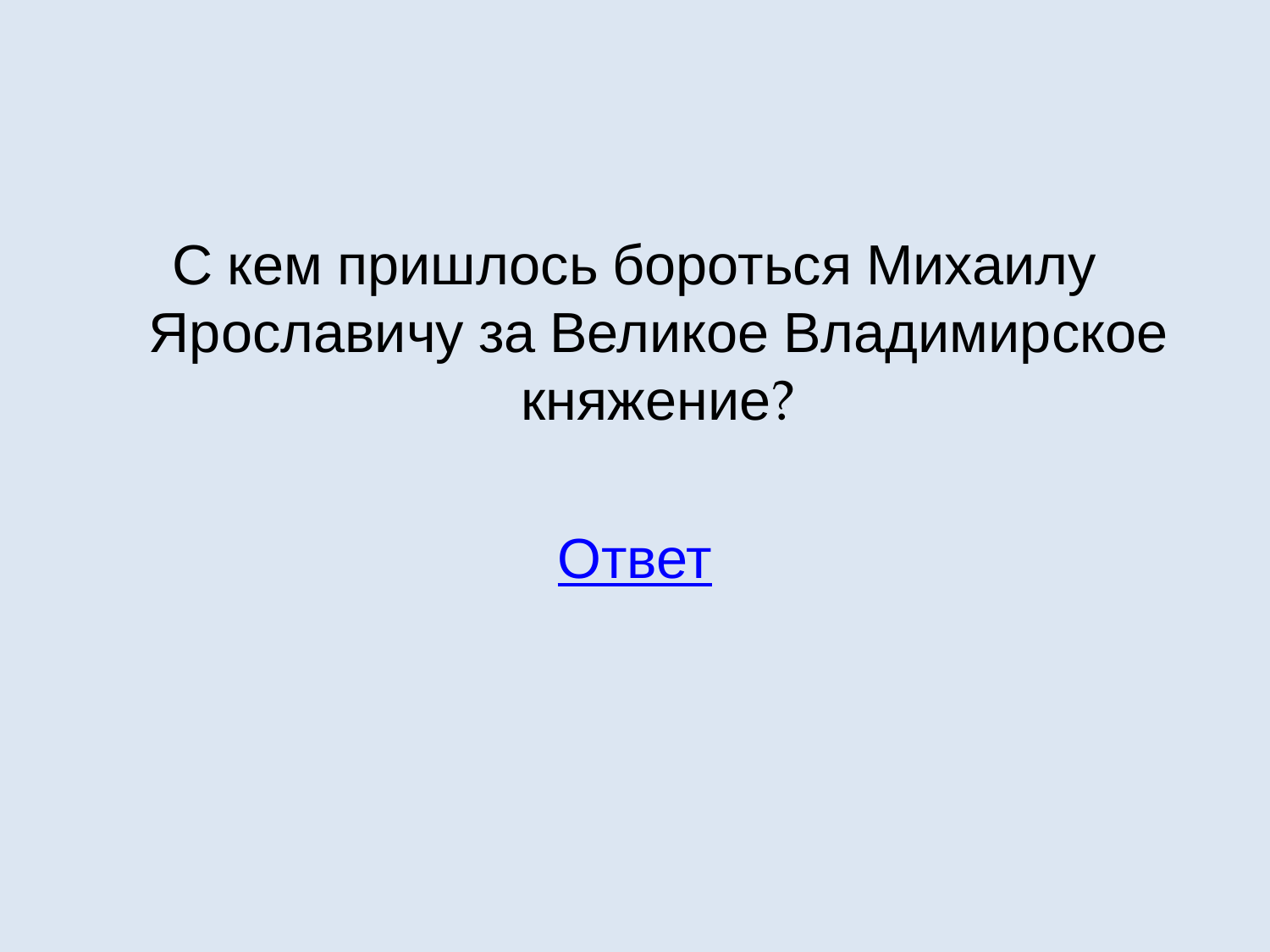

#
С кем пришлось бороться Михаилу Ярославичу за Великое Владимирское княжение?

Ответ